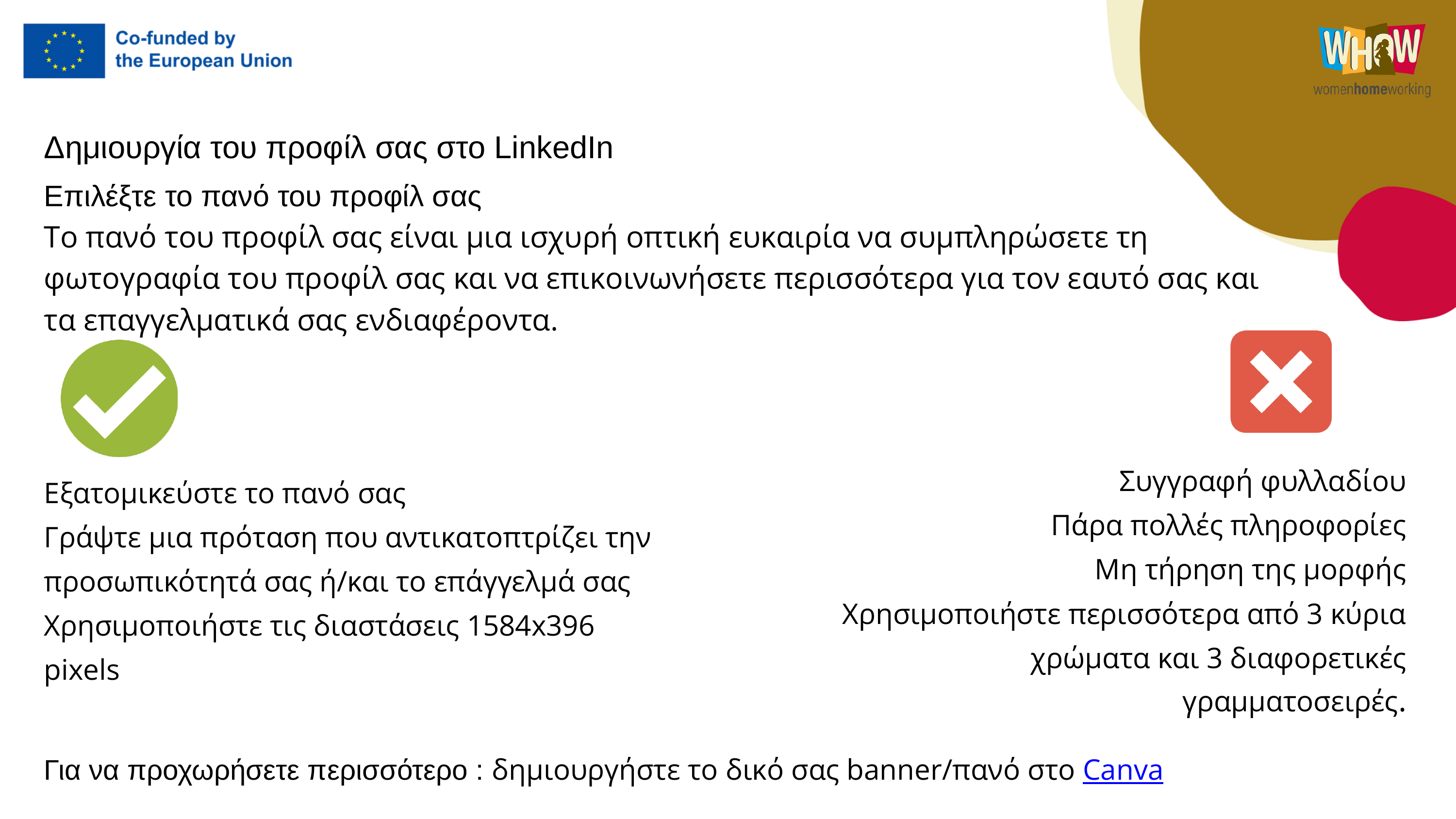

Δημιουργία του προφίλ σας στο LinkedIn
Επιλέξτε το πανό του προφίλ σας
Το πανό του προφίλ σας είναι μια ισχυρή οπτική ευκαιρία να συμπληρώσετε τη φωτογραφία του προφίλ σας και να επικοινωνήσετε περισσότερα για τον εαυτό σας και τα επαγγελματικά σας ενδιαφέροντα.

Συγγραφή φυλλαδίου
Πάρα πολλές πληροφορίες
Μη τήρηση της μορφής
Χρησιμοποιήστε περισσότερα από 3 κύρια χρώματα και 3 διαφορετικές γραμματοσειρές.
Εξατομικεύστε το πανό σας
Γράψτε μια πρόταση που αντικατοπτρίζει την προσωπικότητά σας ή/και το επάγγελμά σας
Χρησιμοποιήστε τις διαστάσεις 1584x396 pixels
Για να προχωρήσετε περισσότερο : δημιουργήστε το δικό σας banner/πανό στο Canva